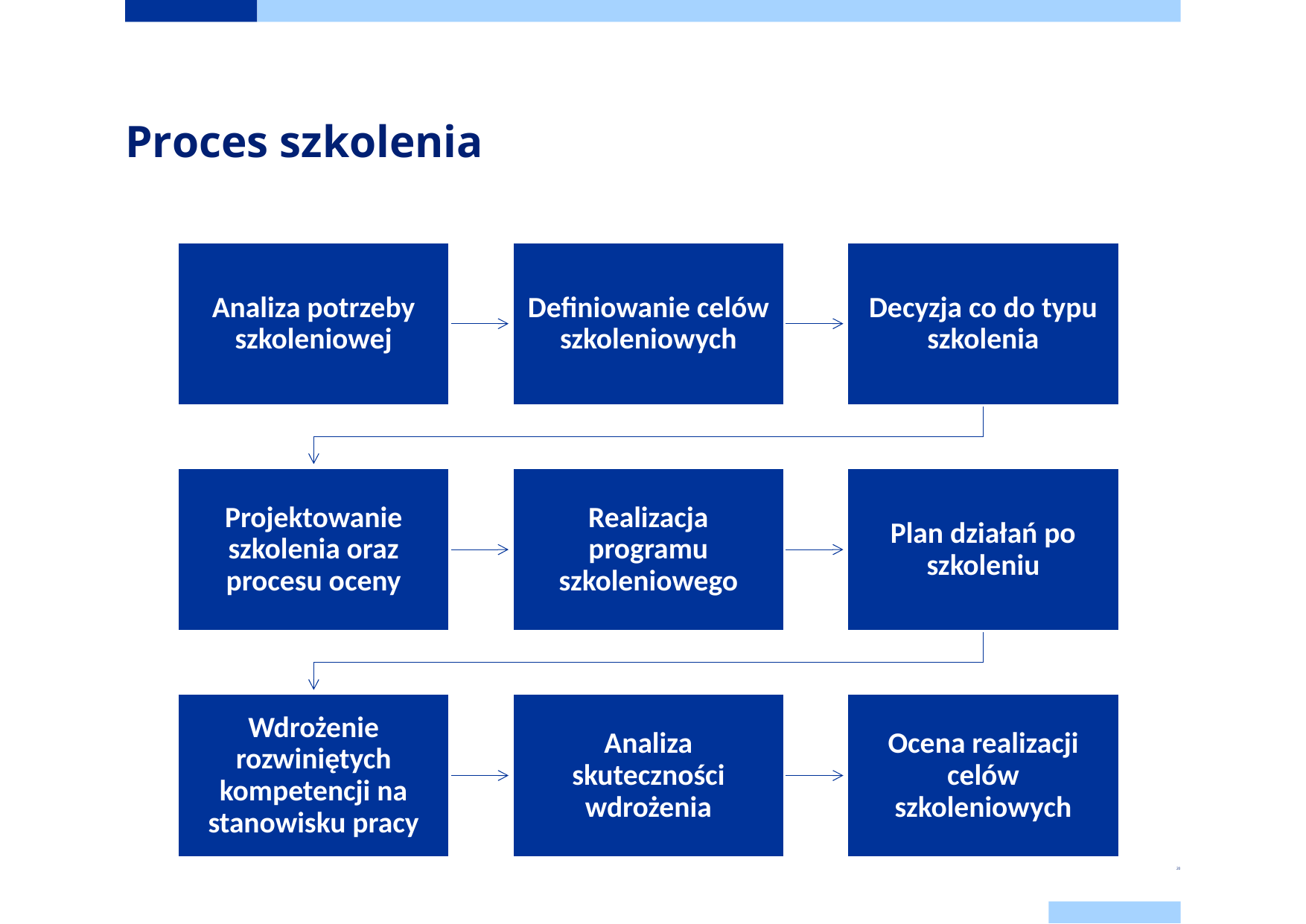

# Proces szkolenia

Analiza potrzeby szkoleniowej

Definiowanie celów szkoleniowych

Decyzja co do typu szkolenia

Projektowanie szkolenia oraz procesu oceny

Realizacja programu szkoleniowego

Plan działań po szkoleniu

Wdrożenie rozwiniętych kompetencji na stanowisku pracy

Analiza skuteczności wdrożenia
Ocena realizacji celów szkoleniowych
20